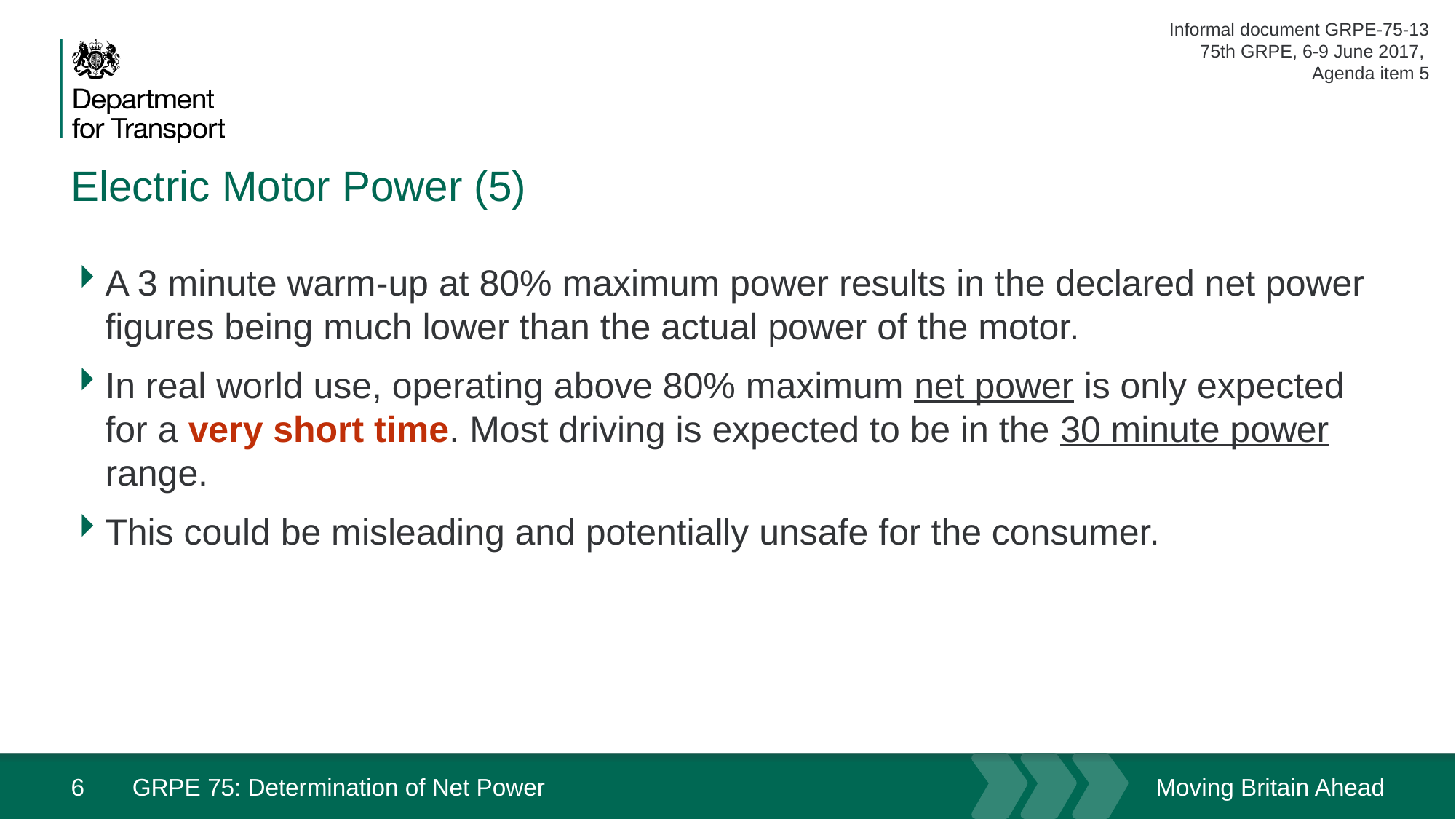

# Electric Motor Power (5)
A 3 minute warm-up at 80% maximum power results in the declared net power figures being much lower than the actual power of the motor.
In real world use, operating above 80% maximum net power is only expected for a very short time. Most driving is expected to be in the 30 minute power range.
This could be misleading and potentially unsafe for the consumer.

6
GRPE 75: Determination of Net Power
June 17